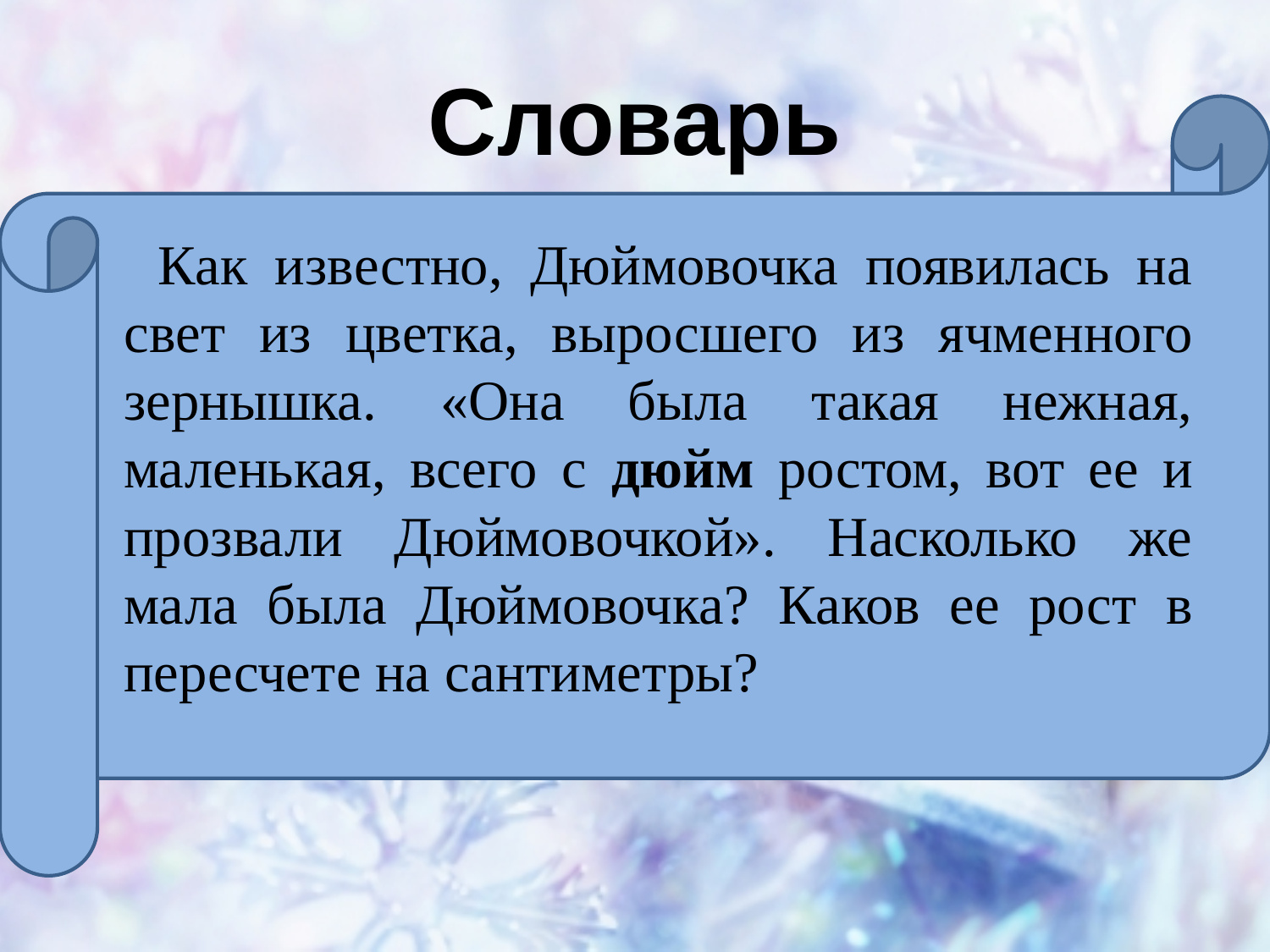

# Словарь

   Как известно, Дюймовочка появилась на свет из цветка, выросшего из ячменного зернышка. «Она была такая нежная, маленькая, всего с дюйм ростом, вот ее и прозвали Дюймовочкой». Насколько же мала была Дюймовочка? Каков ее рост в пересчете на сантиметры?